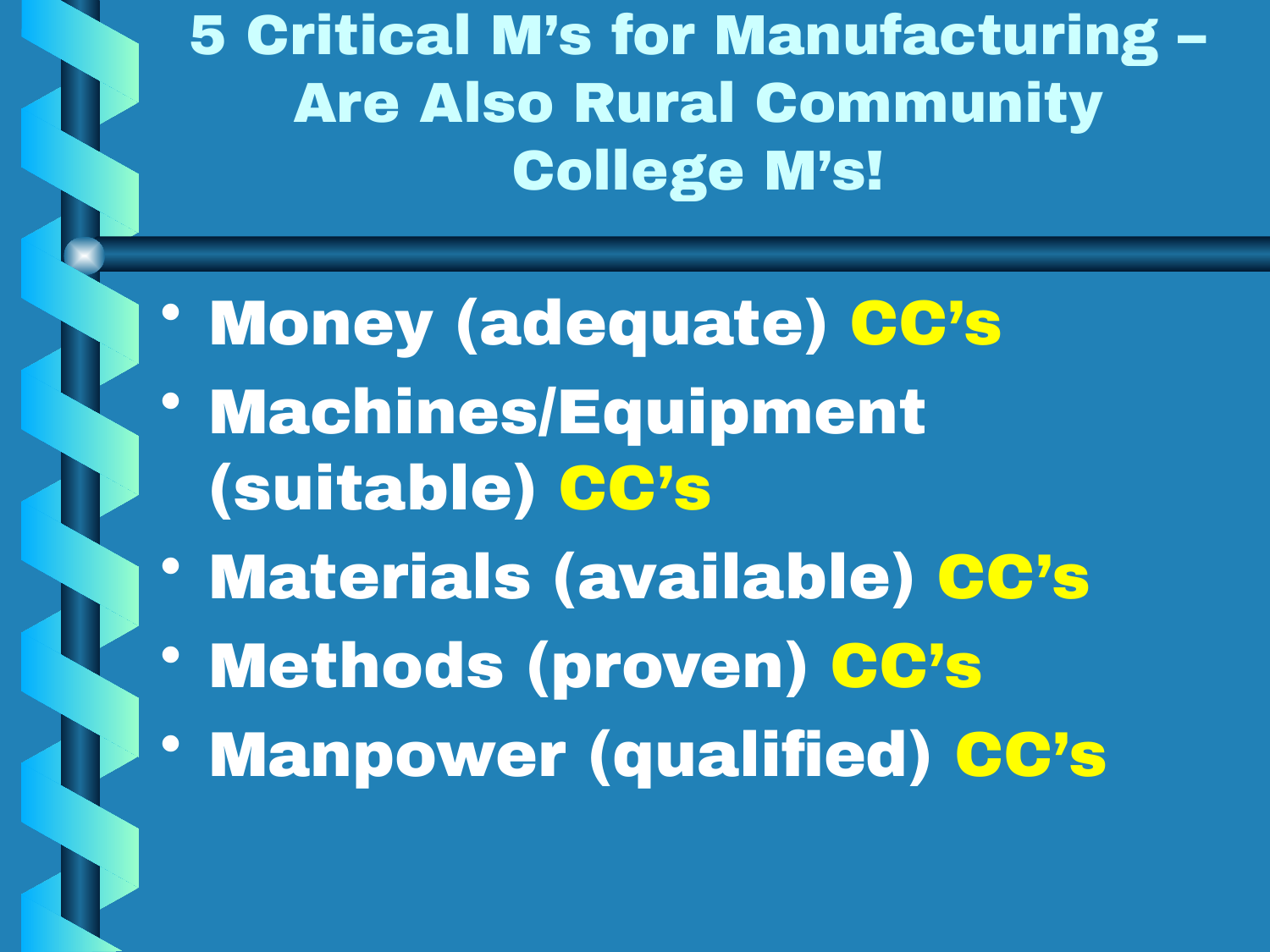

# 5 Critical M’s for Manufacturing –Are Also Rural Community College M’s!
Money (adequate) CC’s
Machines/Equipment (suitable) CC’s
Materials (available) CC’s
Methods (proven) CC’s
Manpower (qualified) CC’s